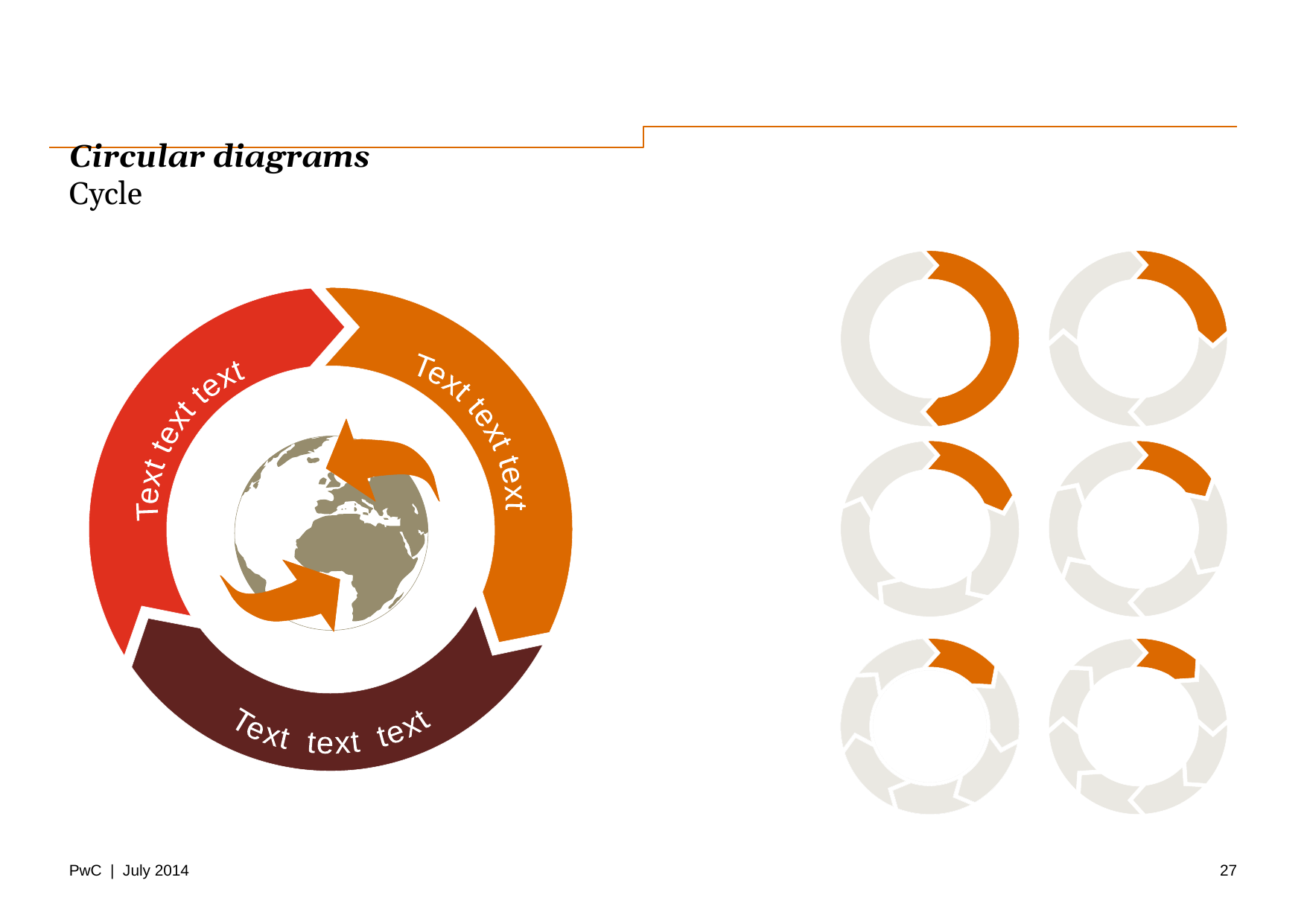

# Circular diagrams Cycle

Text text text
Text text text

Text  text  text

27